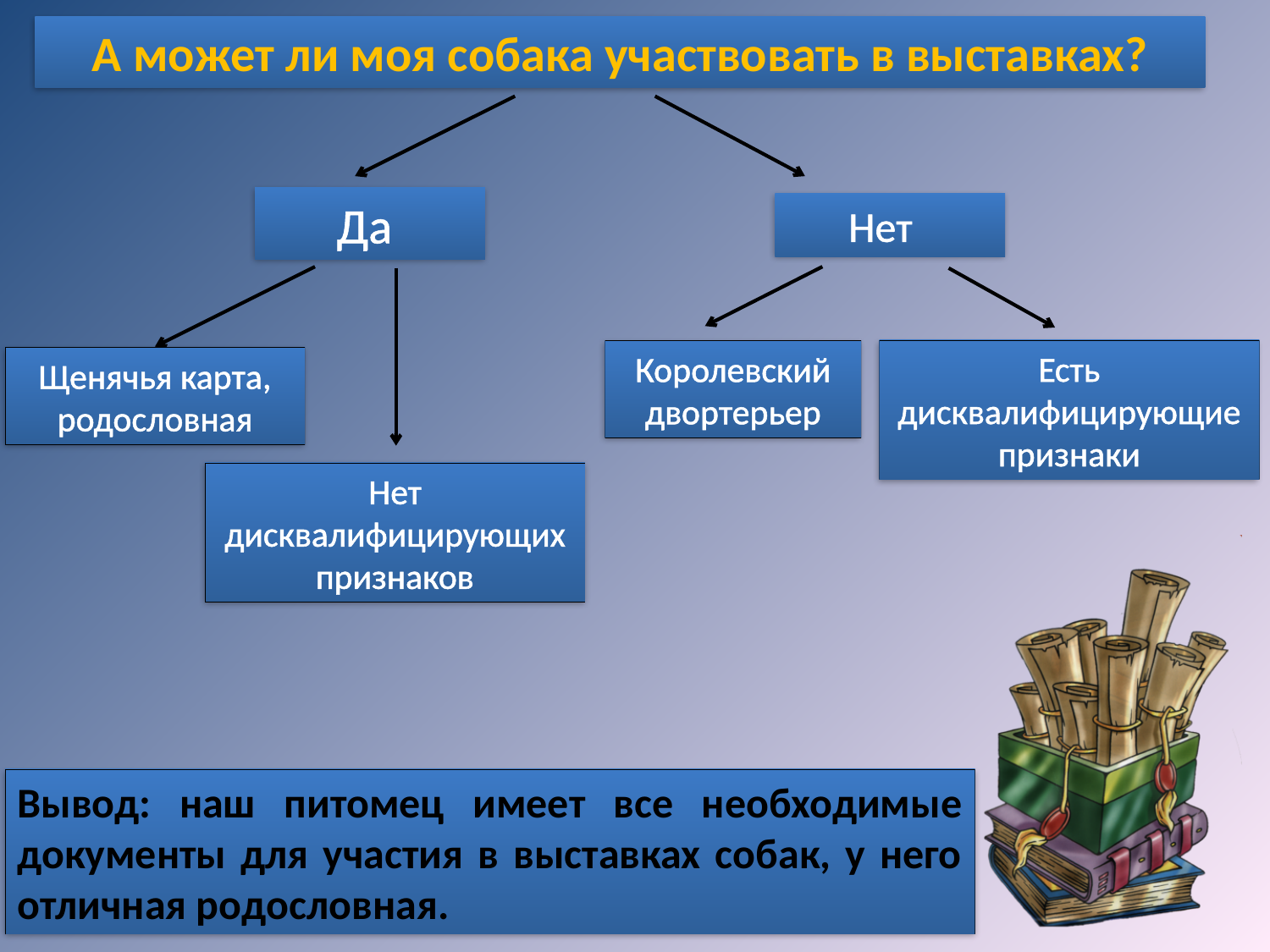

А может ли моя собака участвовать в выставках?
Да
Нет
Есть дисквалифицирующие признаки
Королевский двортерьер
Щенячья карта,
родословная
Нет дисквалифицирующих признаков
Вывод: наш питомец имеет все необходимые документы для участия в выставках собак, у него отличная родословная.